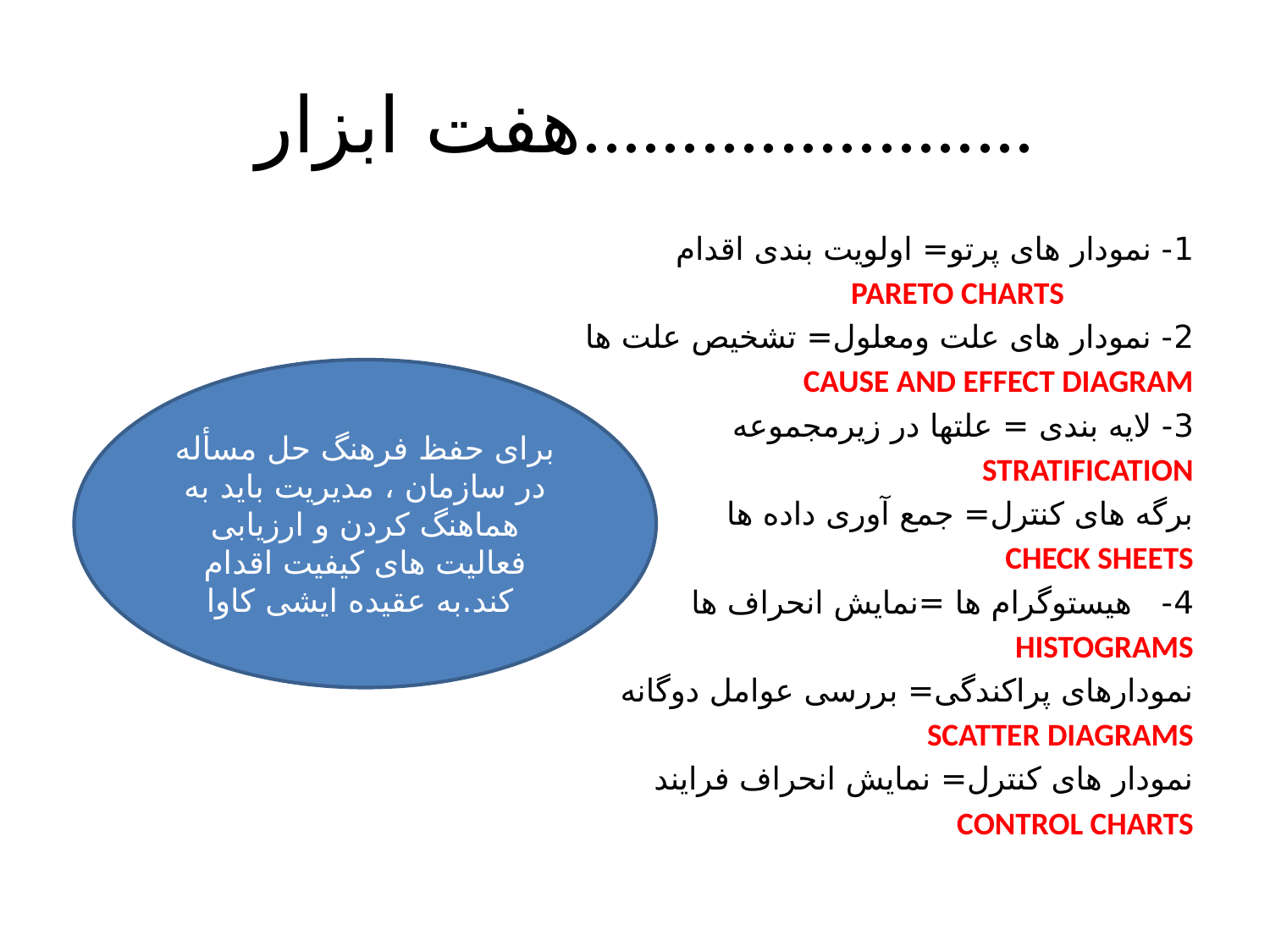

# هفت ابزار.......................
1- نمودار های پرتو= اولویت بندی اقدام
             PARETO CHARTS
2- نمودار های علت ومعلول= تشخیص علت ها
CAUSE AND EFFECT DIAGRAM
3- لایه بندی = علتها در زیرمجموعه
STRATIFICATION
برگه های کنترل= جمع آوری داده ها
CHECK SHEETS
4-   هیستوگرام ها =نمایش انحراف ها
HISTOGRAMS
نمودارهای پراکندگی= بررسی عوامل دوگانه
SCATTER DIAGRAMS
نمودار های کنترل= نمایش انحراف فرایند
CONTROL CHARTS
برای حفظ فرهنگ حل مسأله در سازمان ، مدیریت باید به هماهنگ کردن و ارزیابی فعالیت های کیفیت اقدام کند.به عقیده ایشی کاوا